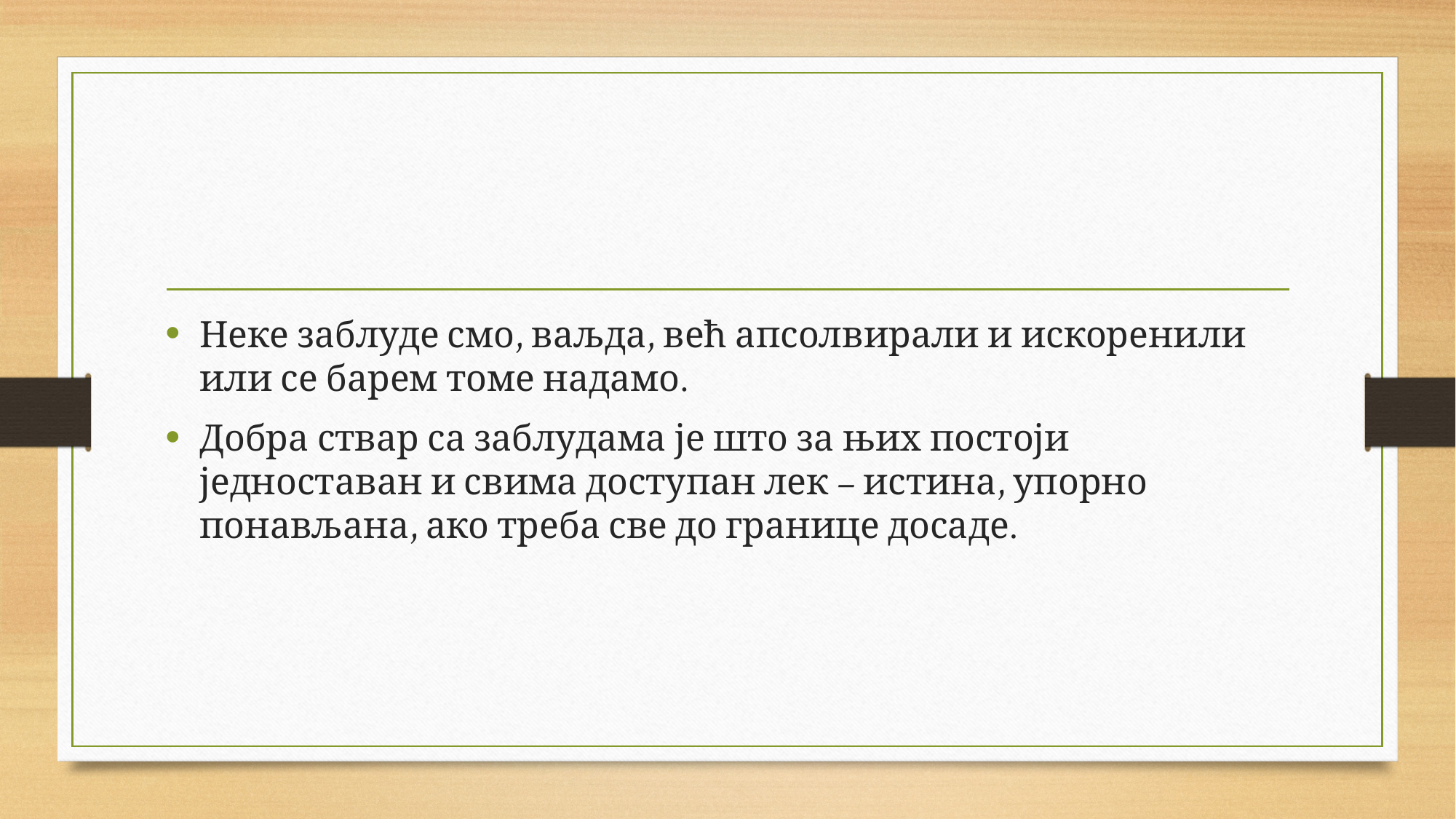

Неке заблуде смо, ваљда, већ апсолвирали и искоренили или се барем томе надамо.
Добра ствар са заблудама је што за њих постоји једноставан и свима доступан лек – истина, упорно понављана, ако треба све до границе досаде.